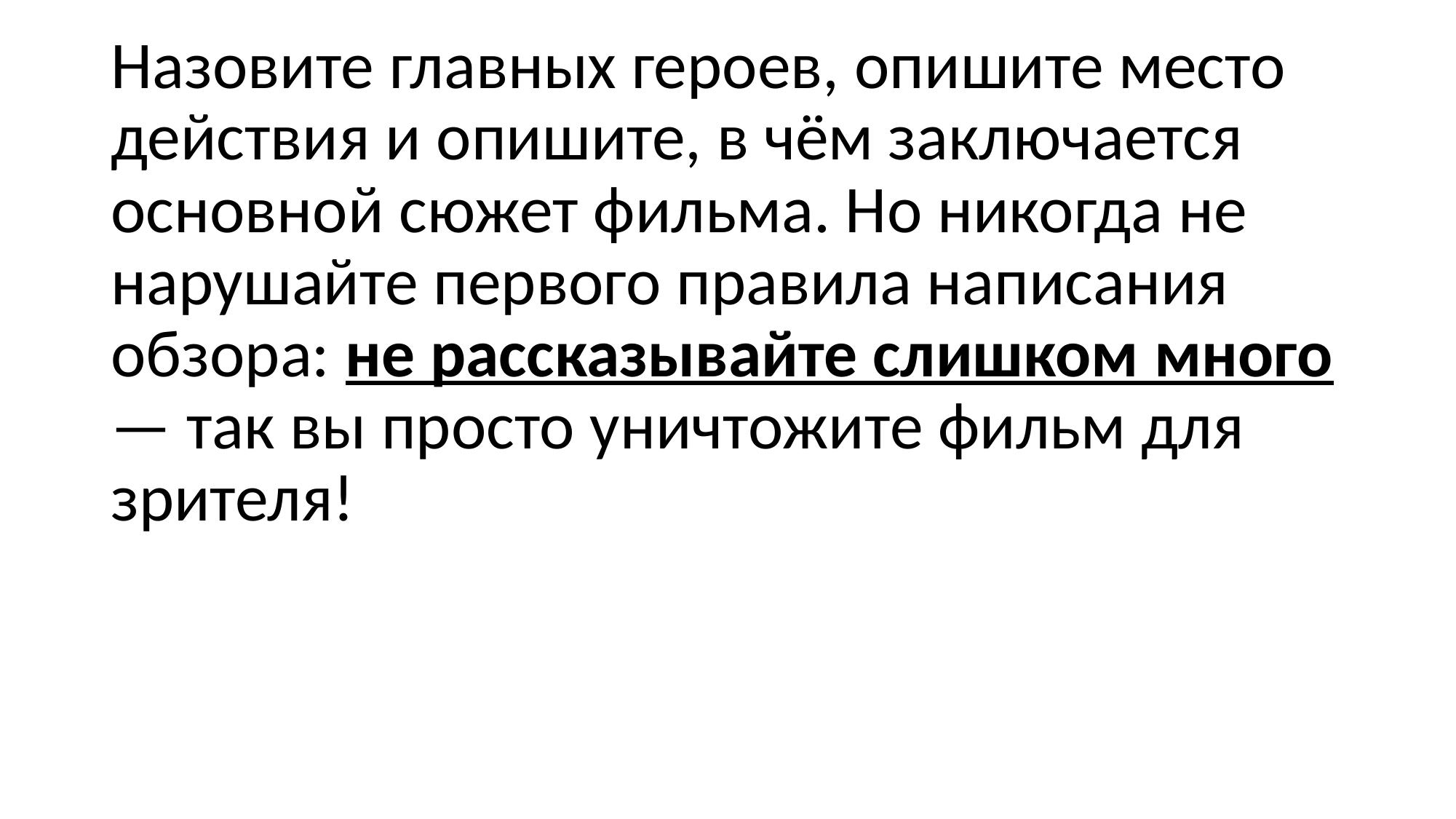

Назовите главных героев, опишите место действия и опишите, в чём заключается основной сюжет фильма. Но никогда не нарушайте первого правила написания обзора: не рассказывайте слишком много — так вы просто уничтожите фильм для зрителя!